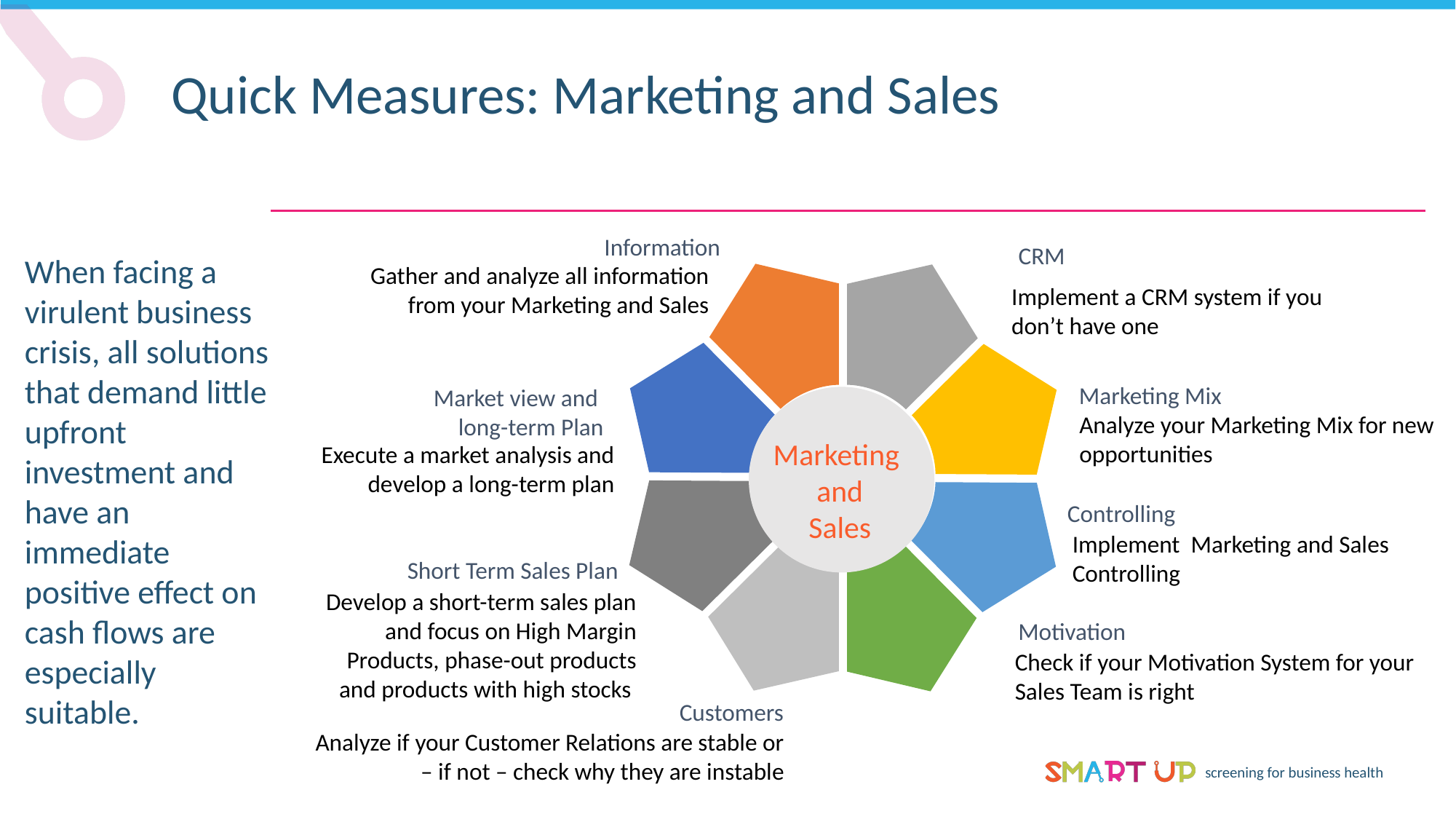

Quick Measures: Marketing and Sales
Information
CRM
When facing a virulent business crisis, all solutions that demand little upfront investment and have an immediate positive effect on cash flows are especially suitable.
Gather and analyze all information from your Marketing and Sales

Implement a CRM system if you don’t have one

Marketing Mix
Market view and
long-term Plan

Analyze your Marketing Mix for new opportunities
Marketing
and
Sales
Execute a market analysis and develop a long-term plan

Controlling
Implement  Marketing and Sales Controlling
Short Term Sales Plan

Develop a short-term sales plan and focus on High Margin Products, phase-out products and products with high stocks
Motivation
Check if your Motivation System for your Sales Team is right
Customers
Analyze if your Customer Relations are stable or – if not – check why they are instable